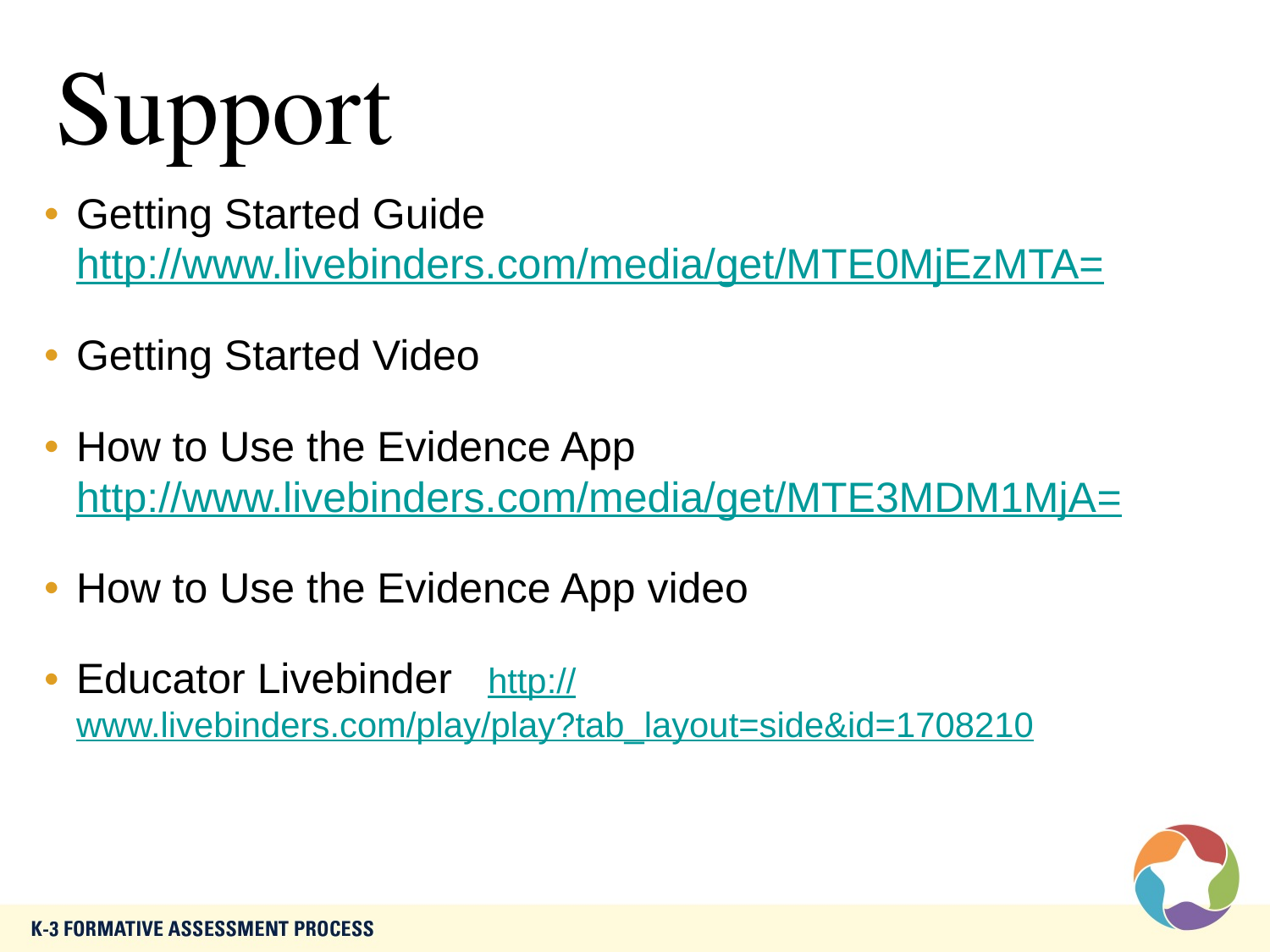

# Support
Getting Started Guide http://www.livebinders.com/media/get/MTE0MjEzMTA=
Getting Started Video
How to Use the Evidence App http://www.livebinders.com/media/get/MTE3MDM1MjA=
How to Use the Evidence App video
Educator Livebinder   http://www.livebinders.com/play/play?tab_layout=side&id=1708210